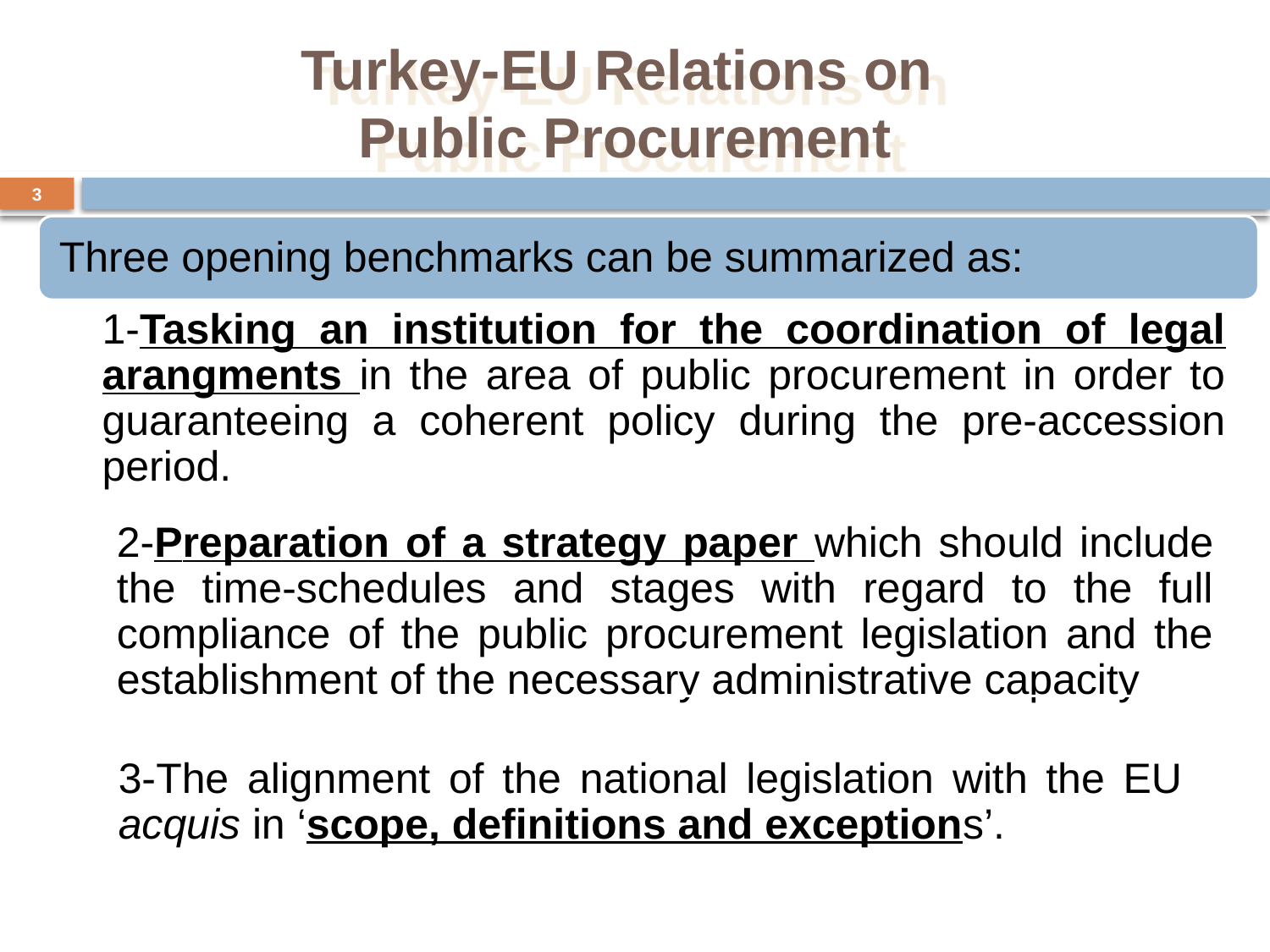

# Turkey-EU Relations on Public Procurement
3
Three opening benchmarks can be summarized as:
1-Tasking an institution for the coordination of legal arangments in the area of public procurement in order to guaranteeing a coherent policy during the pre-accession period.
2-Preparation of a strategy paper which should include the time-schedules and stages with regard to the full compliance of the public procurement legislation and the establishment of the necessary administrative capacity
3-The alignment of the national legislation with the EU acquis in ‘scope, definitions and exceptions’.